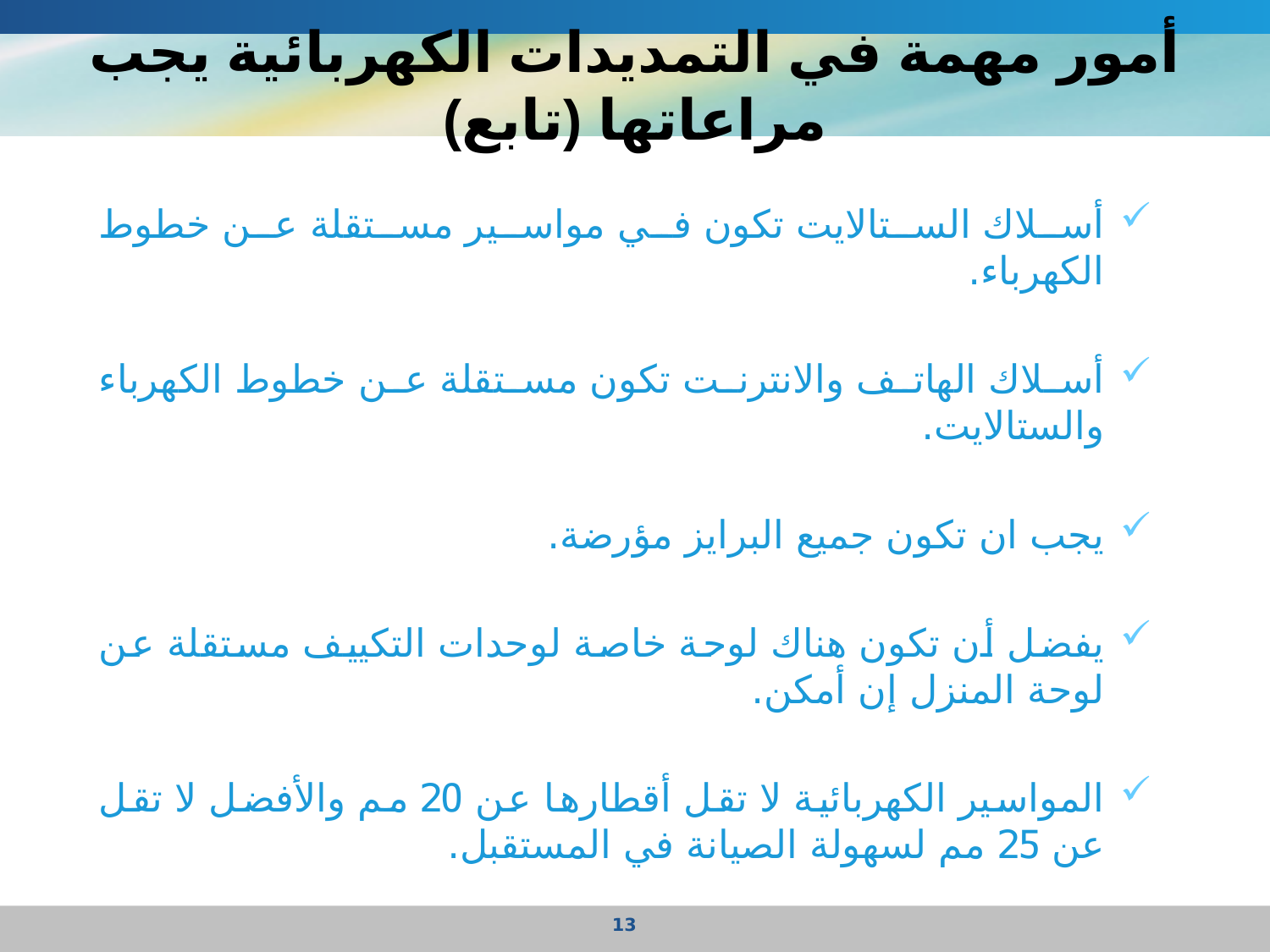

# أمور مهمة في التمديدات الكهربائية يجب مراعاتها (تابع)
أسلاك الستالايت تكون في مواسير مستقلة عن خطوط الكهرباء.

أسلاك الهاتف والانترنت تكون مستقلة عن خطوط الكهرباء والستالايت.

يجب ان تكون جميع البرايز مؤرضة.

يفضل أن تكون هناك لوحة خاصة لوحدات التكييف مستقلة عن لوحة المنزل إن أمكن.

المواسير الكهربائية لا تقل أقطارها عن 20 مم والأفضل لا تقل عن 25 مم لسهولة الصيانة في المستقبل.

13